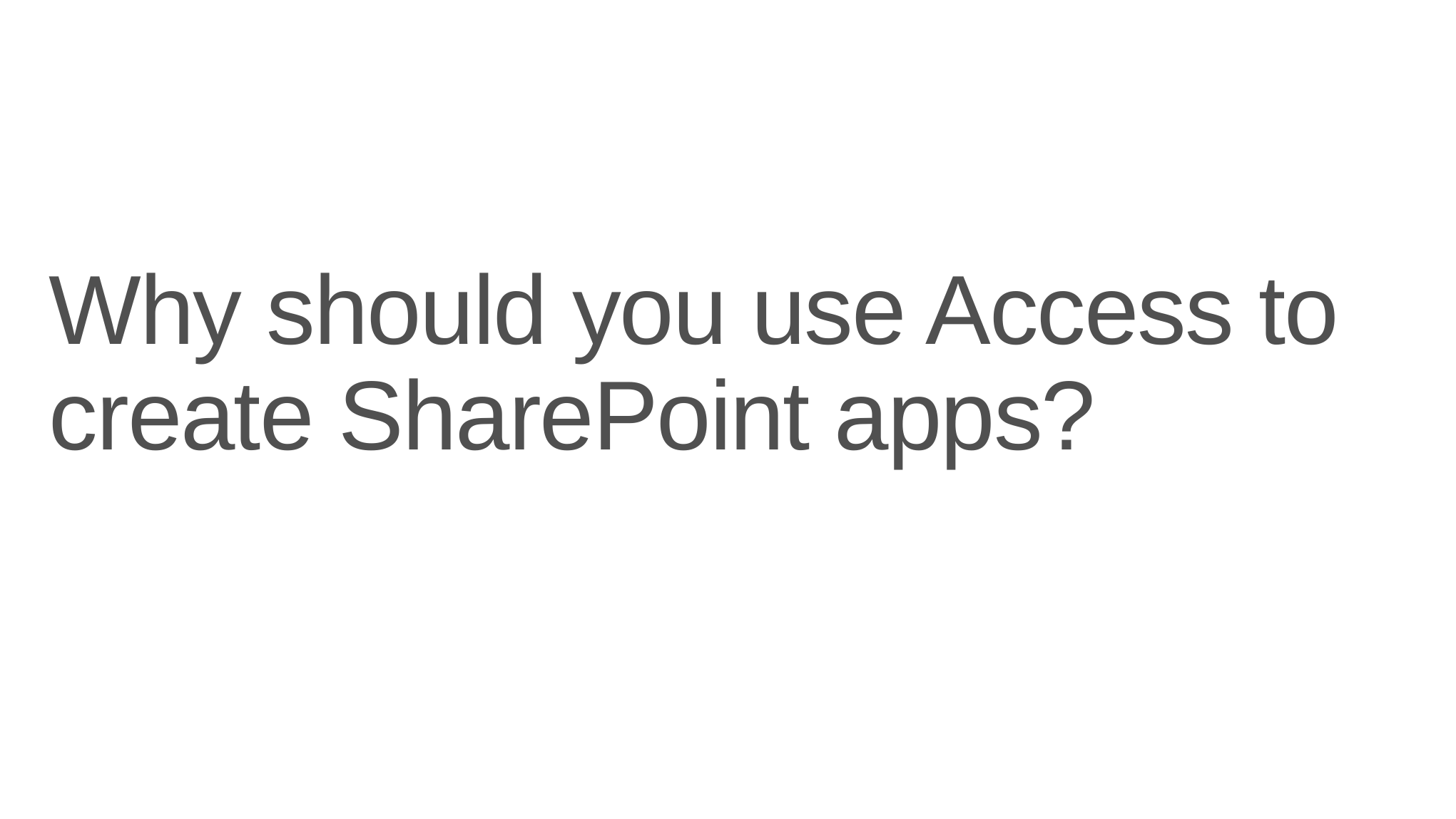

Why should you use Access to create SharePoint apps?